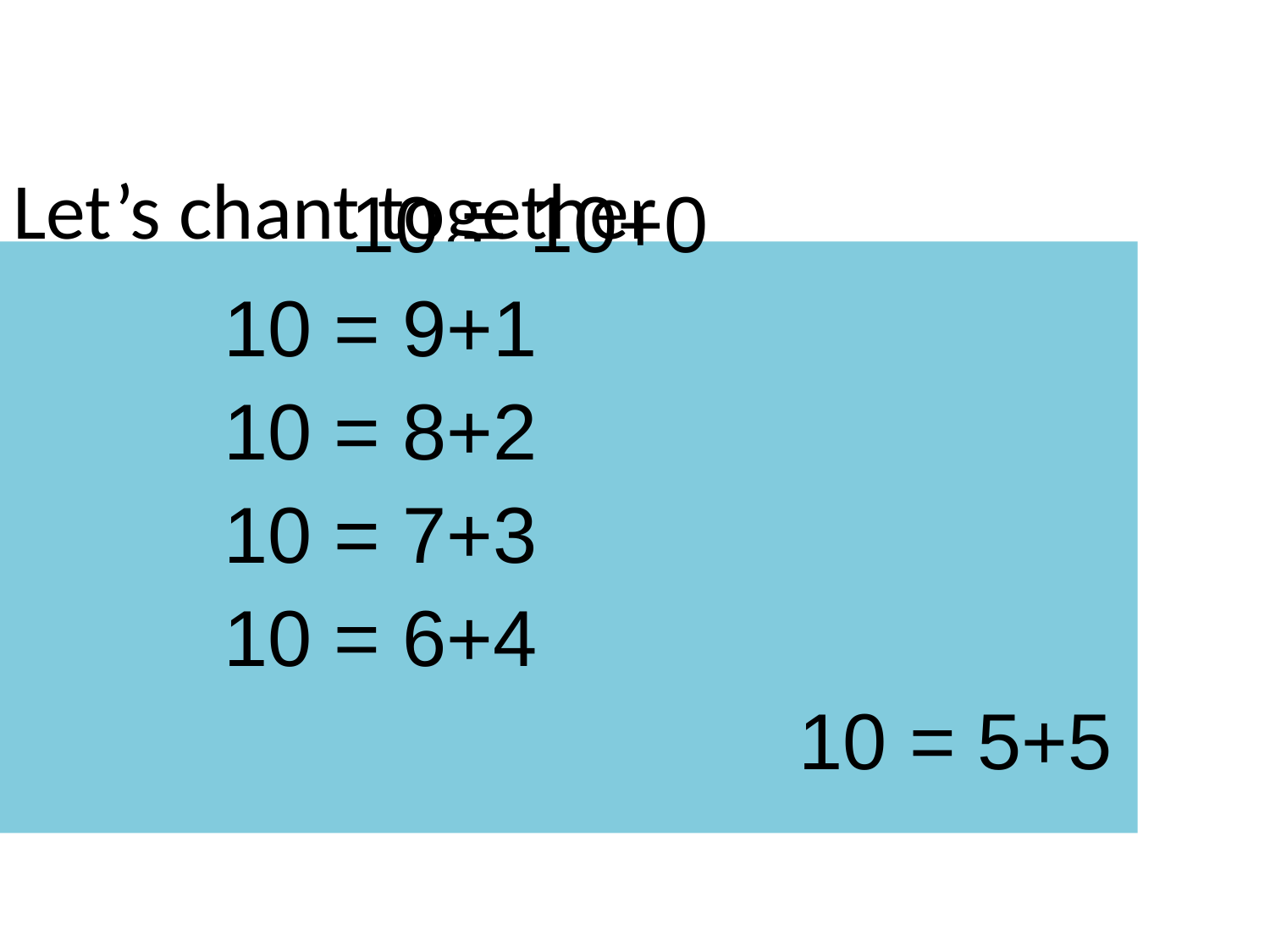

Let’s chant together
10 = 10+0
10 = 9+1
10 = 8+2
10 = 7+3
10 = 6+4
10 = 5+5